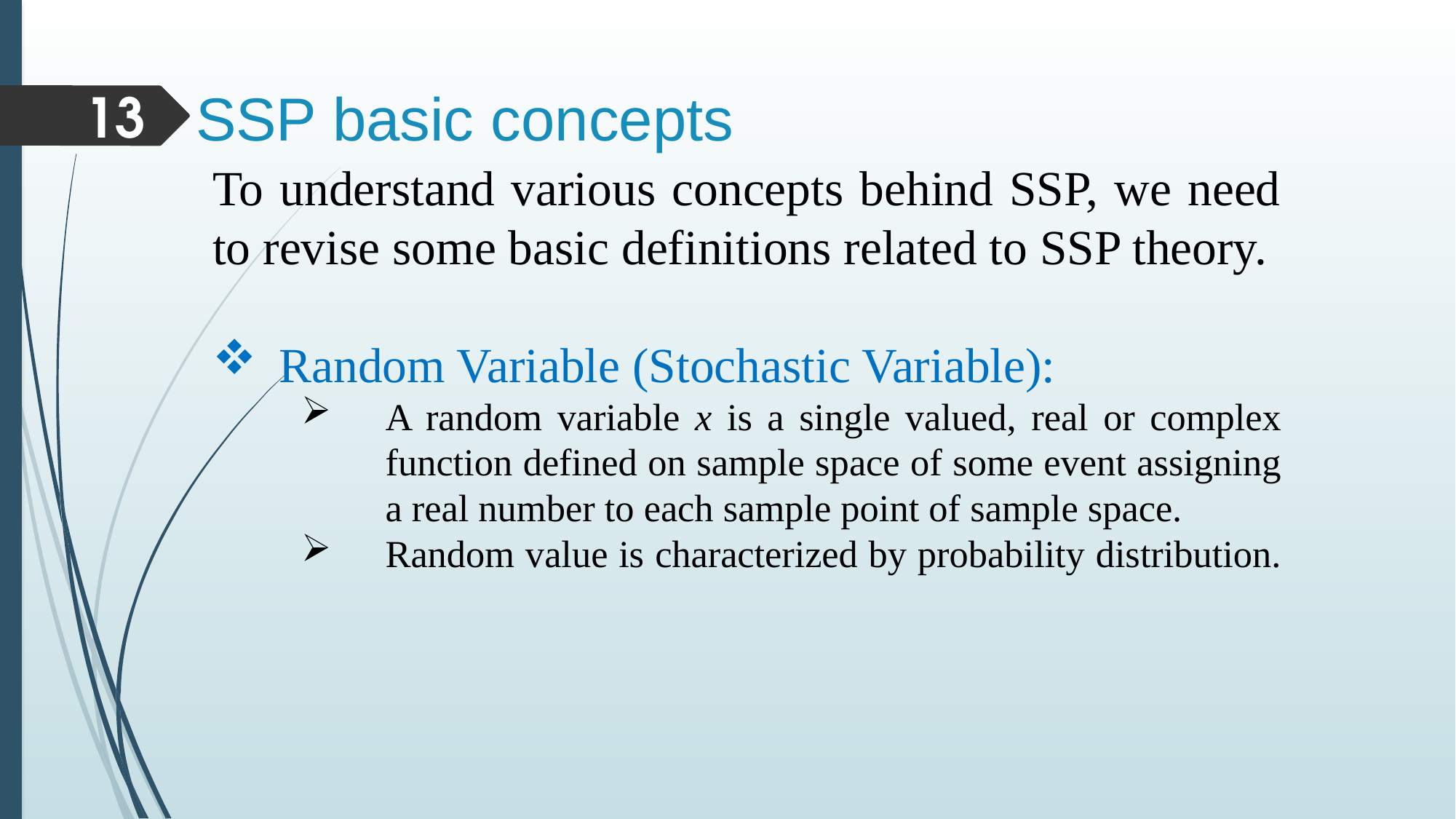

# SSP basic concepts
13
To understand various concepts behind SSP, we need to revise some basic definitions related to SSP theory.

Random Variable (Stochastic Variable):
A random variable x is a single valued, real or complex function defined on sample space of some event assigning a real number to each sample point of sample space.
Random value is characterized by probability distribution.